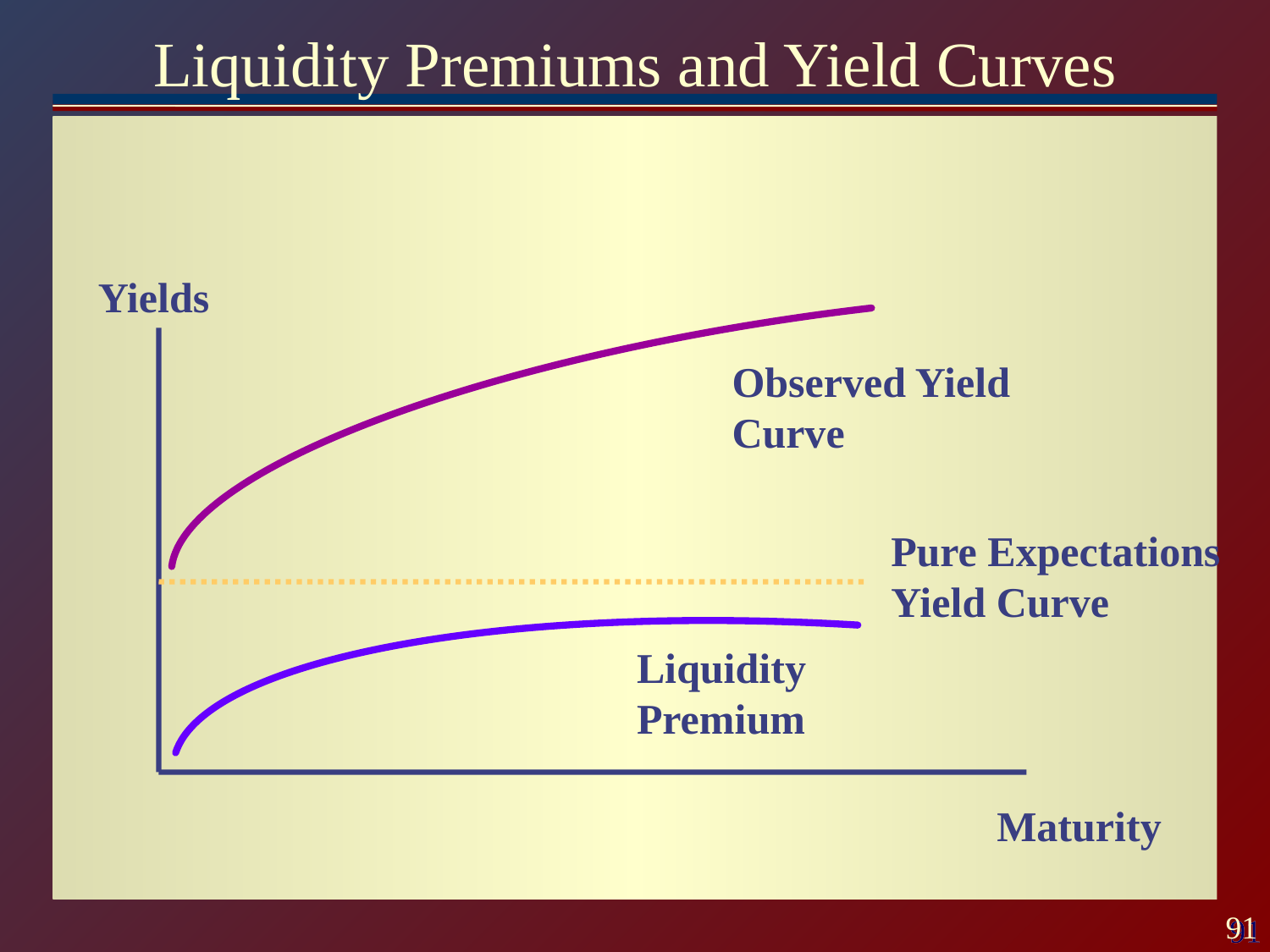

# Liquidity Premiums and Yield Curves
Yields

Observed Yield Curve

Pure Expectations Yield Curve

Liquidity Premium
Maturity